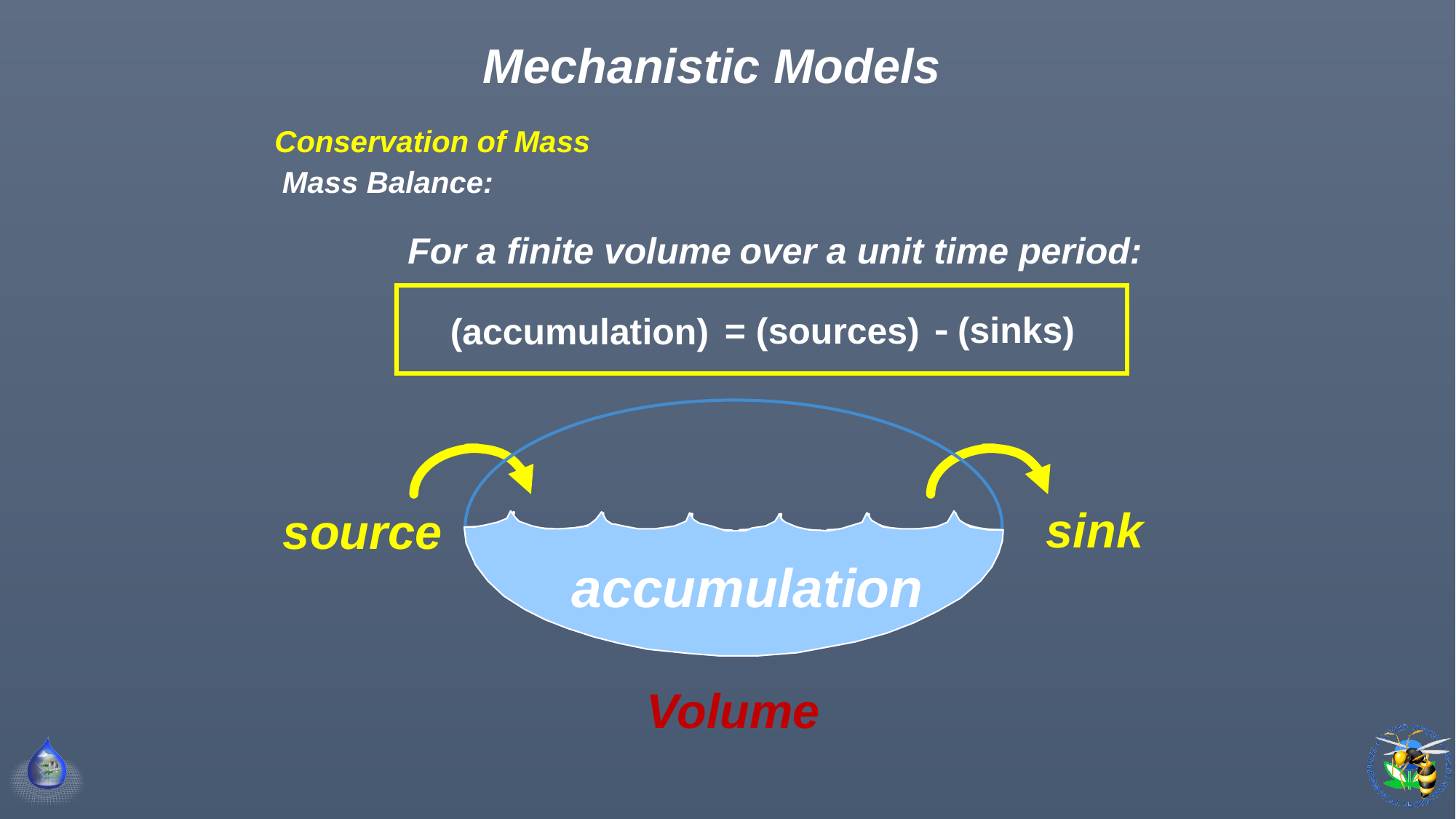

Mechanistic Models
 Conservation of Mass
Mass Balance:
For a finite volume
over a unit time period:

− (sinks)
= (sources)
(accumulation)

Volume

sink

source

accumulation